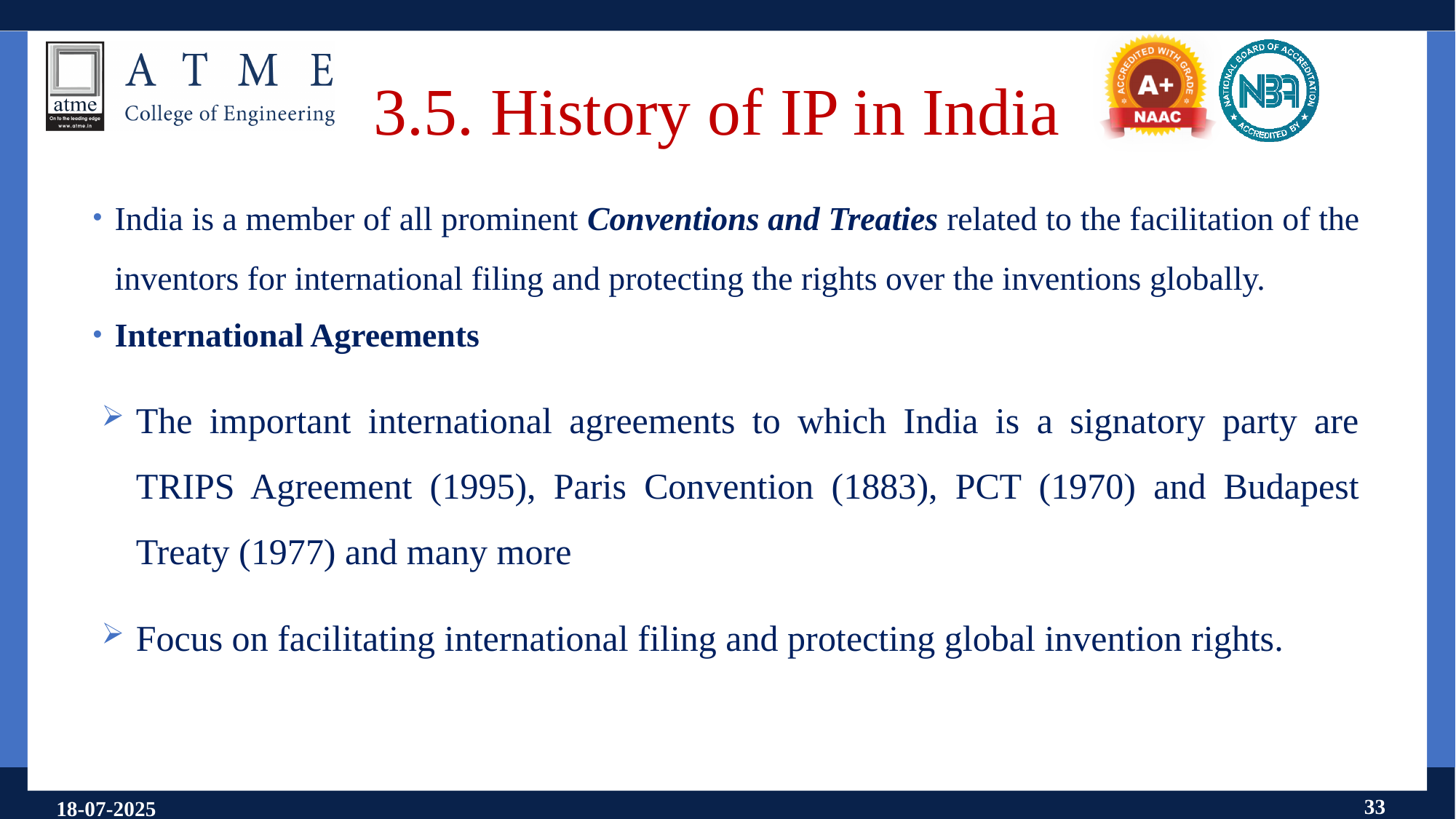

# 3.5. History of IP in India
India is a member of all prominent Conventions and Treaties related to the facilitation of the inventors for international filing and protecting the rights over the inventions globally.
International Agreements
The important international agreements to which India is a signatory party are TRIPS Agreement (1995), Paris Convention (1883), PCT (1970) and Budapest Treaty (1977) and many more
Focus on facilitating international filing and protecting global invention rights.

33
18-07-2025